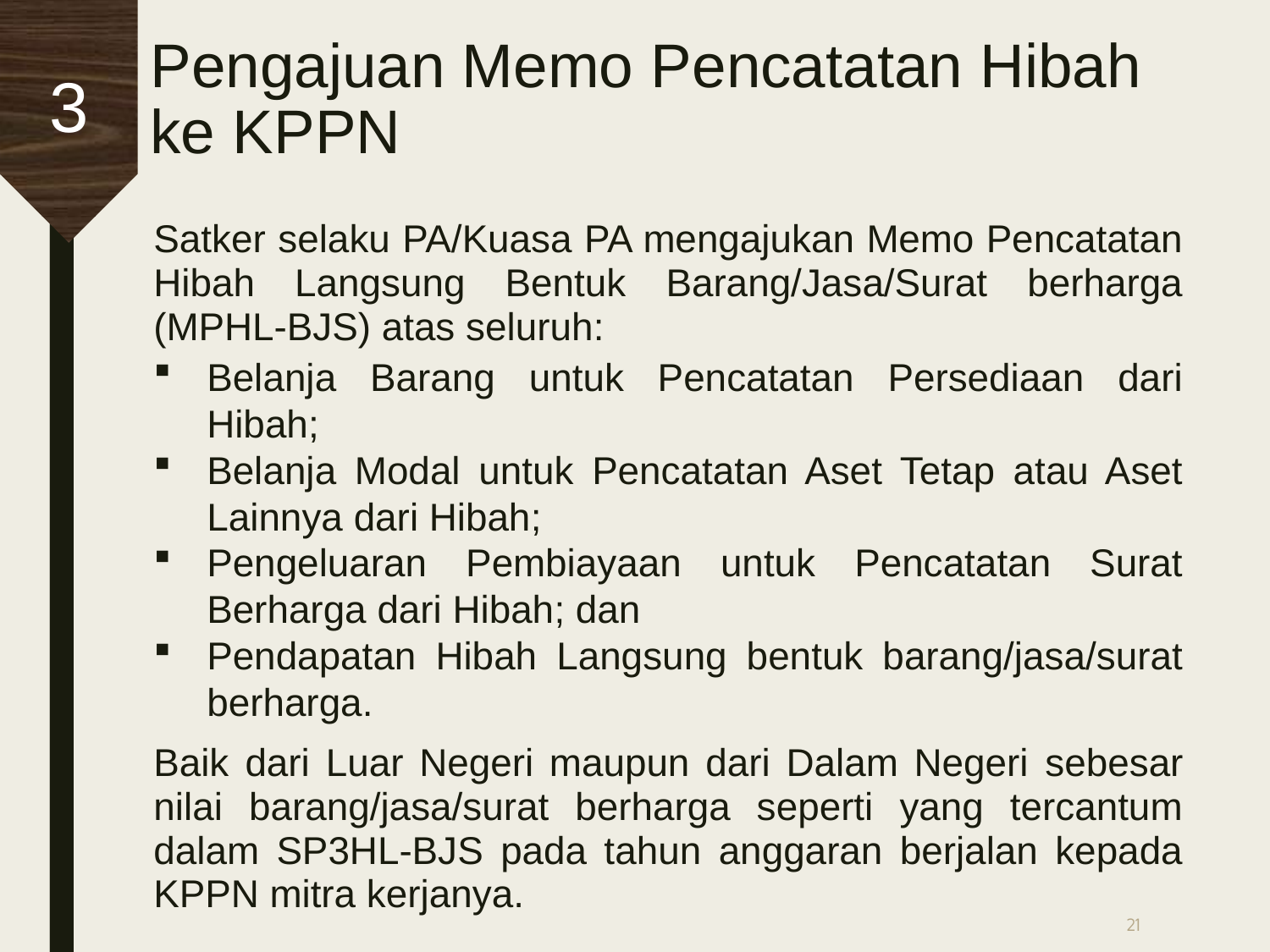

# Pengajuan Memo Pencatatan Hibah ke KPPN
3
Satker selaku PA/Kuasa PA mengajukan Memo Pencatatan Hibah Langsung Bentuk Barang/Jasa/Surat berharga (MPHL-BJS) atas seluruh:
Belanja Barang untuk Pencatatan Persediaan dari Hibah;
Belanja Modal untuk Pencatatan Aset Tetap atau Aset Lainnya dari Hibah;
Pengeluaran Pembiayaan untuk Pencatatan Surat Berharga dari Hibah; dan
Pendapatan Hibah Langsung bentuk barang/jasa/surat berharga.
Baik dari Luar Negeri maupun dari Dalam Negeri sebesar nilai barang/jasa/surat berharga seperti yang tercantum dalam SP3HL-BJS pada tahun anggaran berjalan kepada KPPN mitra kerjanya.
21